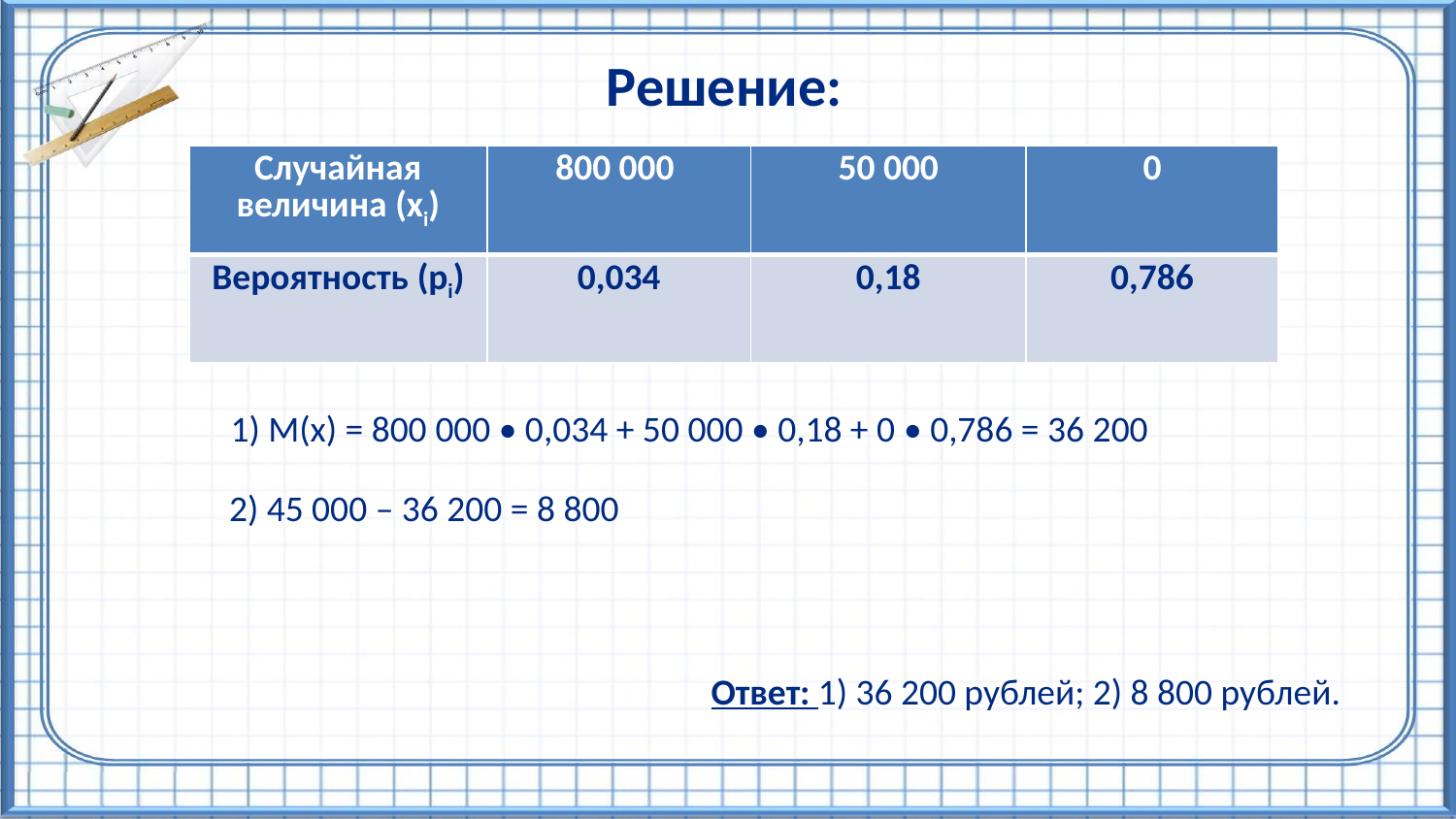

Решение:
| Случайная величина (xi) | 800 000 | 50 000 | 0 |
| --- | --- | --- | --- |
| Вероятность (pi) | 0,034 | 0,18 | 0,786 |
1) M(x) = 800 000 • 0,034 + 50 000 • 0,18 + 0 • 0,786 = 36 200
2) 45 000 – 36 200 = 8 800
Ответ: 1) 36 200 рублей; 2) 8 800 рублей.